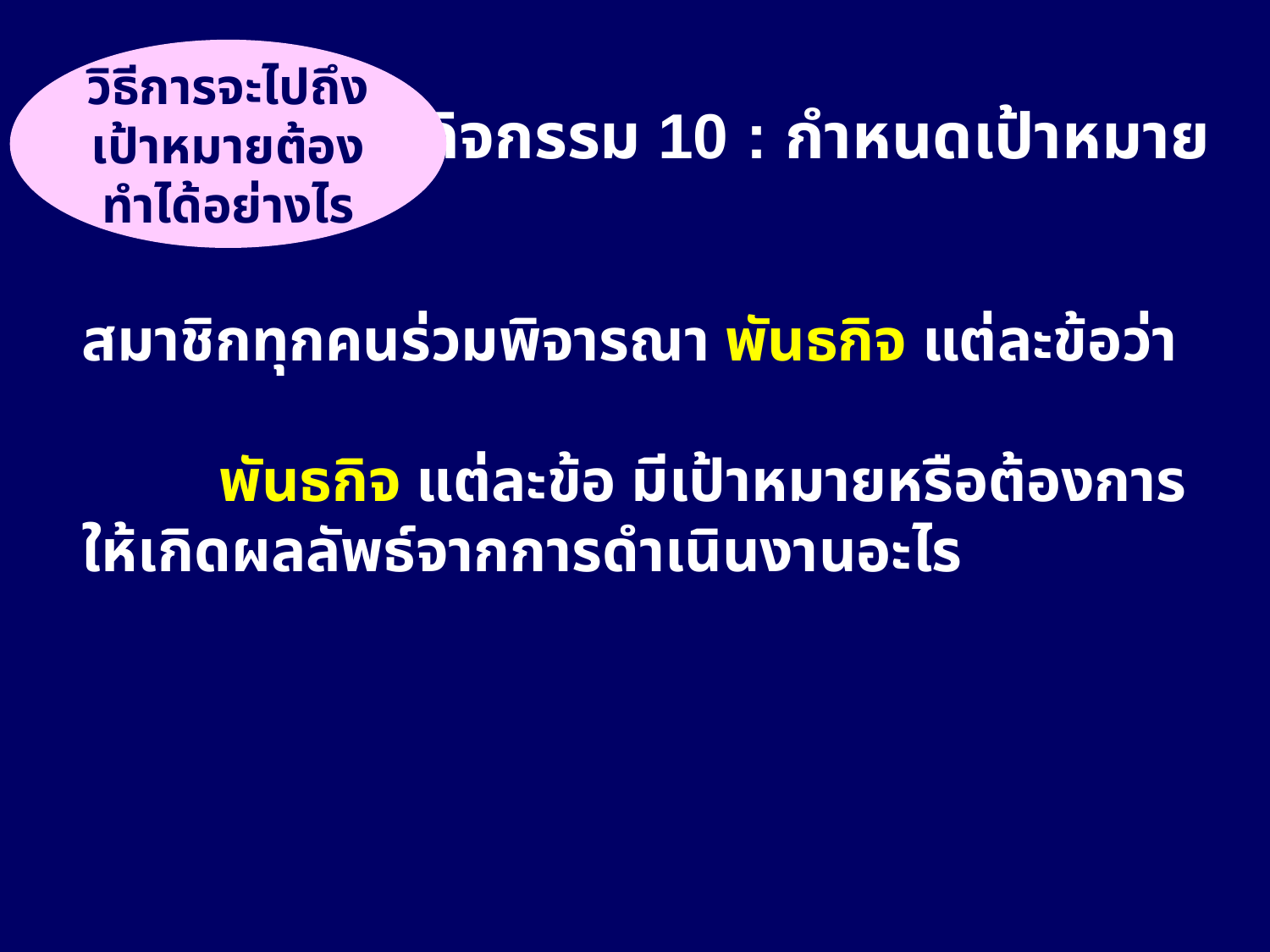

วิธีการจะไปถึงเป้าหมายต้องทำได้อย่างไร
     กิจกรรม 10 : กำหนดเป้าหมาย

สมาชิกทุกคนร่วมพิจารณา พันธกิจ แต่ละข้อว่า
         พันธกิจ แต่ละข้อ มีเป้าหมายหรือต้องการ
ให้เกิดผลลัพธ์จากการดำเนินงานอะไร